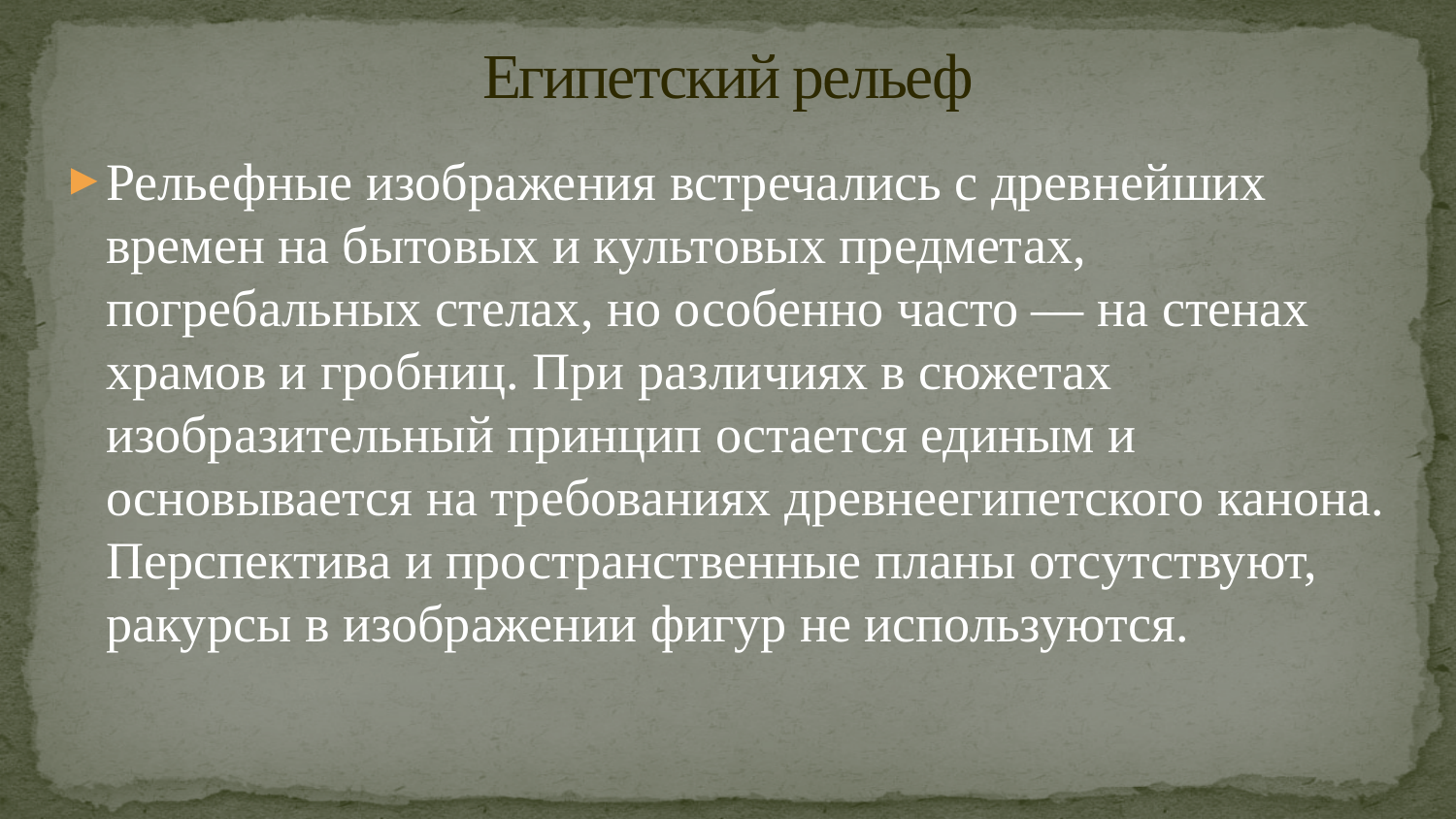

# Египетский рельеф
Рельефные изображения встречались с древнейших времен на бытовых и культовых предметах, погребальных стелах, но особенно часто — на стенах храмов и гробниц. При различиях в сюжетах изобразительный принцип остается единым и основывается на требованиях древнеегипетского канона. Перспектива и пространственные планы отсутствуют, ракурсы в изображении фигур не используются.